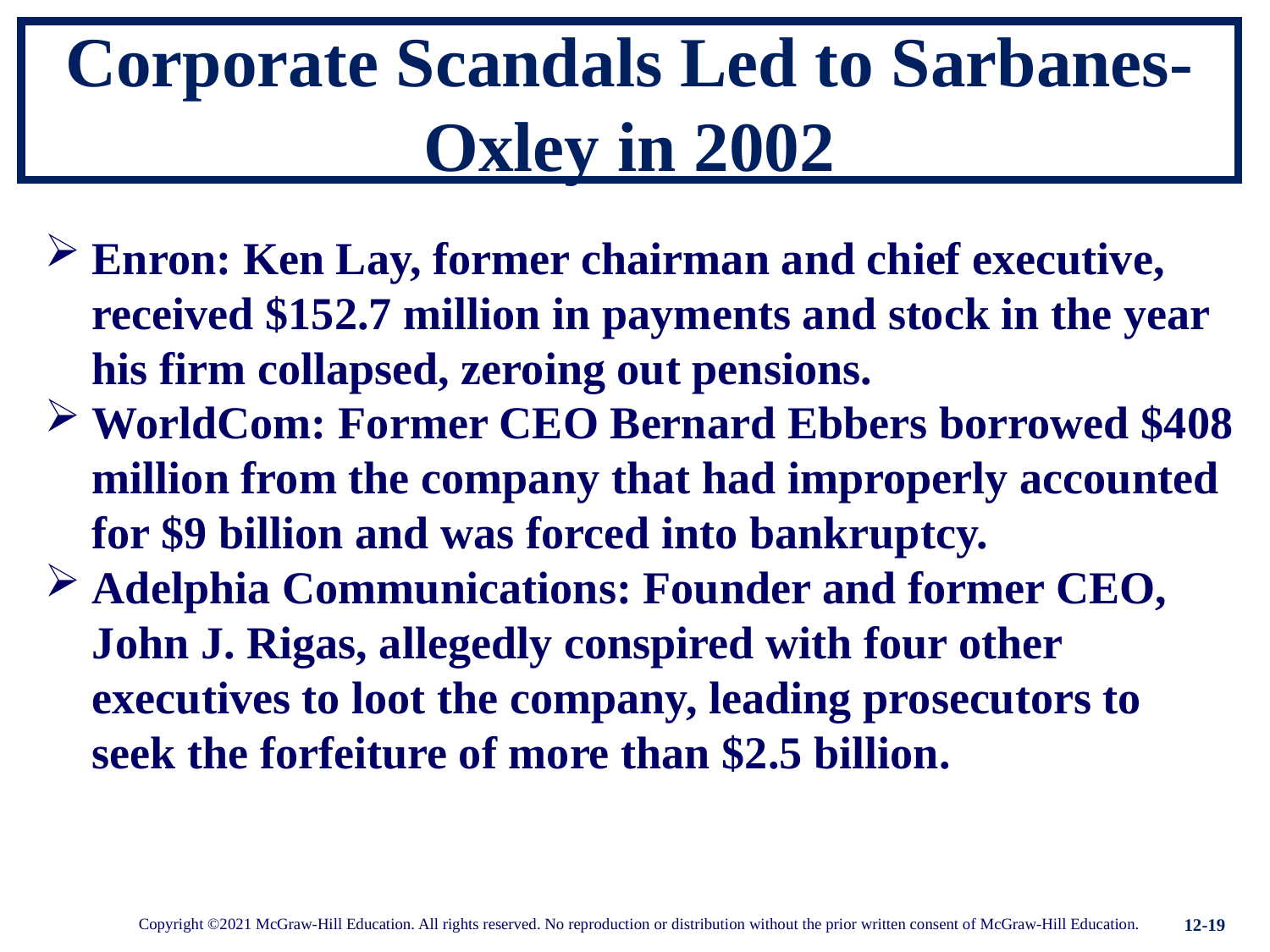

# Corporate Scandals Led to Sarbanes-Oxley in 2002
Enron: Ken Lay, former chairman and chief executive, received $152.7 million in payments and stock in the year his firm collapsed, zeroing out pensions.
WorldCom: Former CEO Bernard Ebbers borrowed $408 million from the company that had improperly accounted for $9 billion and was forced into bankruptcy.
Adelphia Communications: Founder and former CEO, John J. Rigas, allegedly conspired with four other executives to loot the company, leading prosecutors to seek the forfeiture of more than $2.5 billion.
12-19
Copyright ©2021 McGraw-Hill Education. All rights reserved. No reproduction or distribution without the prior written consent of McGraw-Hill Education.